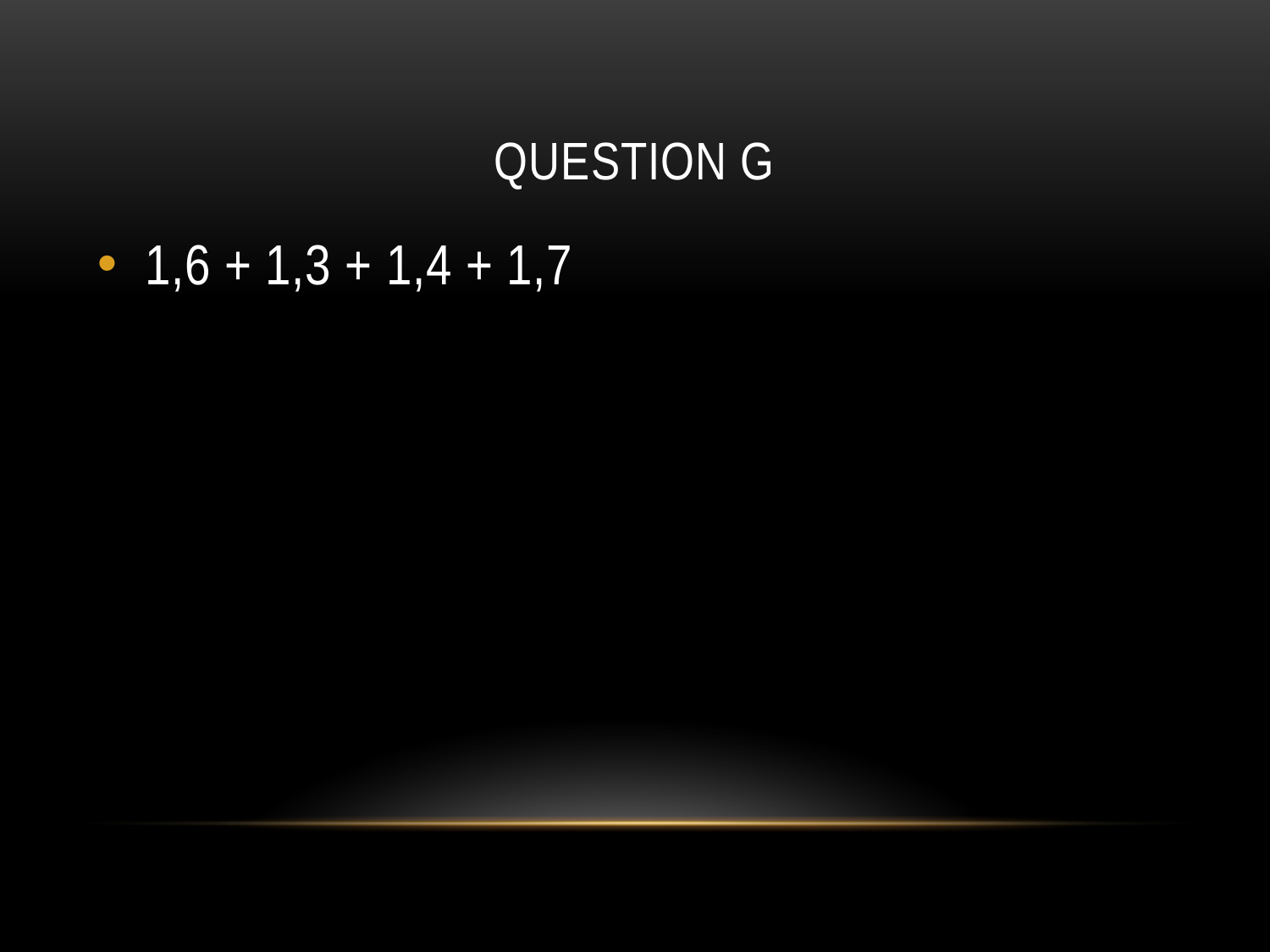

# QUESTION G
1,6 + 1,3 + 1,4 + 1,7